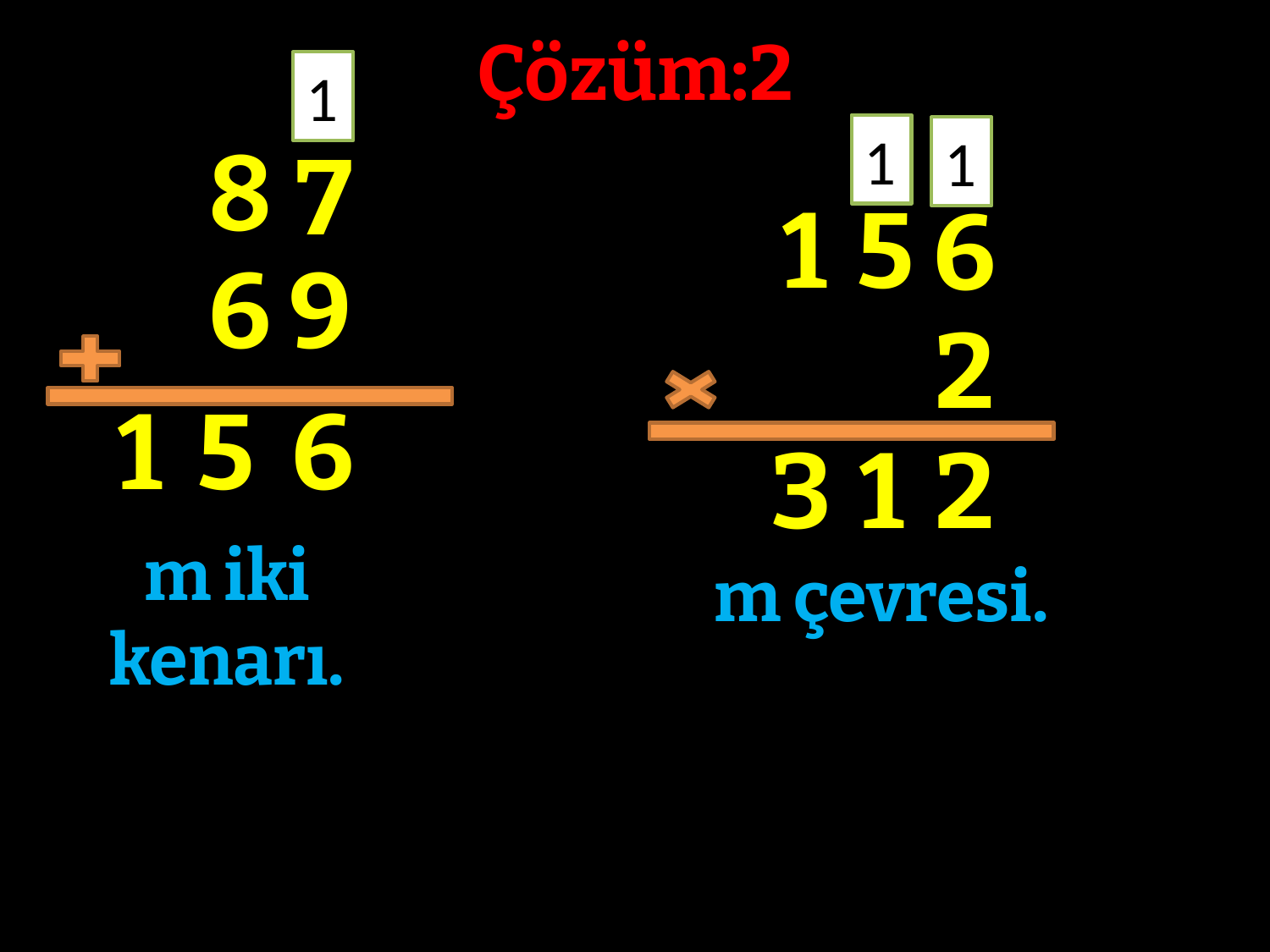

Çözüm:2
1
1
1
8
7
1
5
6
6
9
#
2

1
5
6

3
1
2
m iki kenarı.
m çevresi.